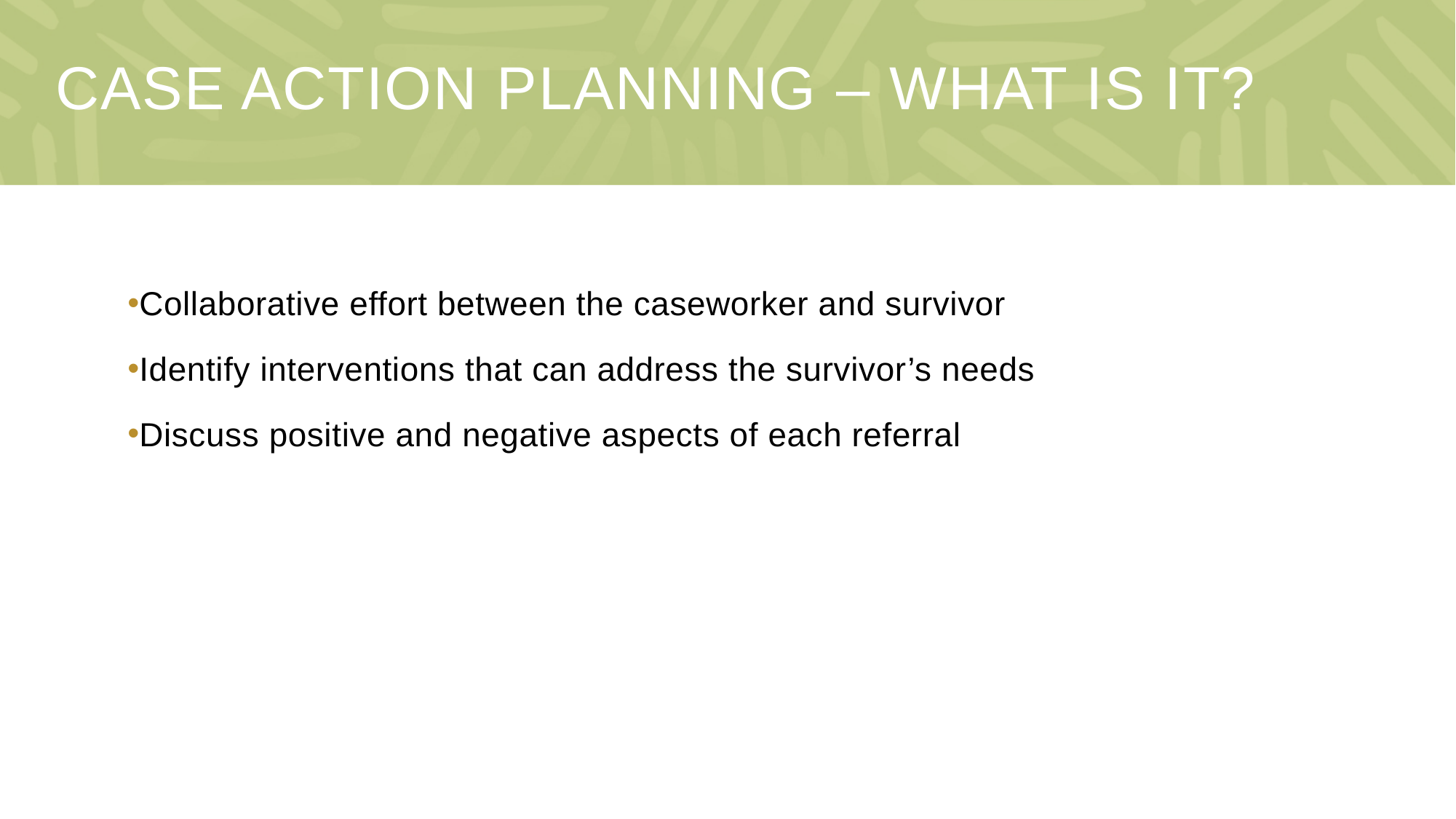

# Case action planning – What is it?
Collaborative effort between the caseworker and survivor
Identify interventions that can address the survivor’s needs
Discuss positive and negative aspects of each referral